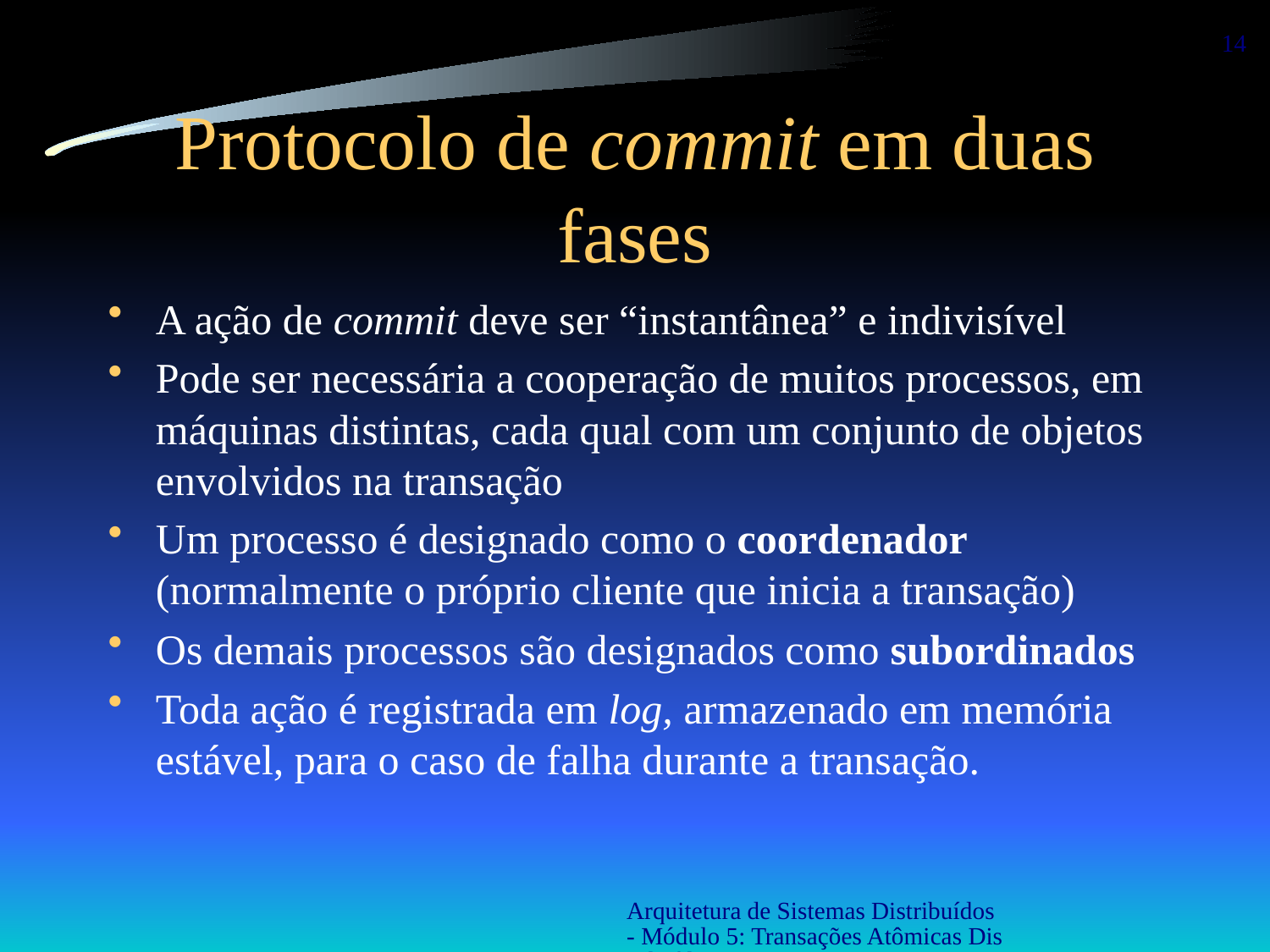

14
# Protocolo de commit em duas fases
A ação de commit deve ser “instantânea” e indivisível
Pode ser necessária a cooperação de muitos processos, em máquinas distintas, cada qual com um conjunto de objetos envolvidos na transação
Um processo é designado como o coordenador (normalmente o próprio cliente que inicia a transação)
Os demais processos são designados como subordinados
Toda ação é registrada em log, armazenado em memória estável, para o caso de falha durante a transação.
Arquitetura de Sistemas Distribuídos - Módulo 5: Transações Atômicas Distribuídas